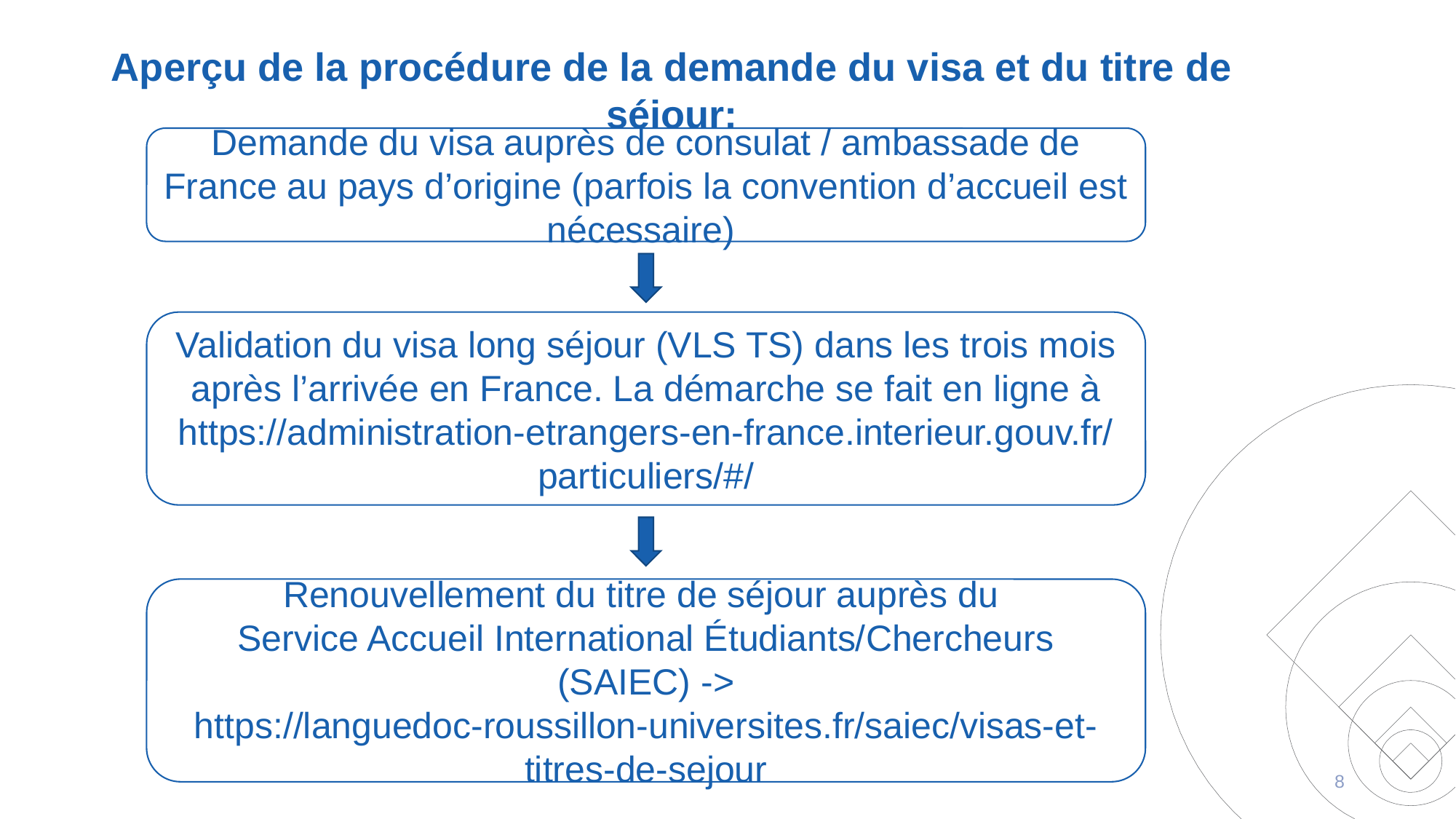

Aperçu de la procédure de la demande du visa et du titre de séjour:
Demande du visa auprès de consulat / ambassade de France au pays d’origine (parfois la convention d’accueil est nécessaire)

Validation du visa long séjour (VLS TS) dans les trois mois après l’arrivée en France. La démarche se fait en ligne à
https://administration-etrangers-en-france.interieur.gouv.fr/particuliers/#/

Renouvellement du titre de séjour auprès du
Service Accueil International Étudiants/Chercheurs (SAIEC) -> https://languedoc-roussillon-universites.fr/saiec/visas-et-titres-de-sejour
8